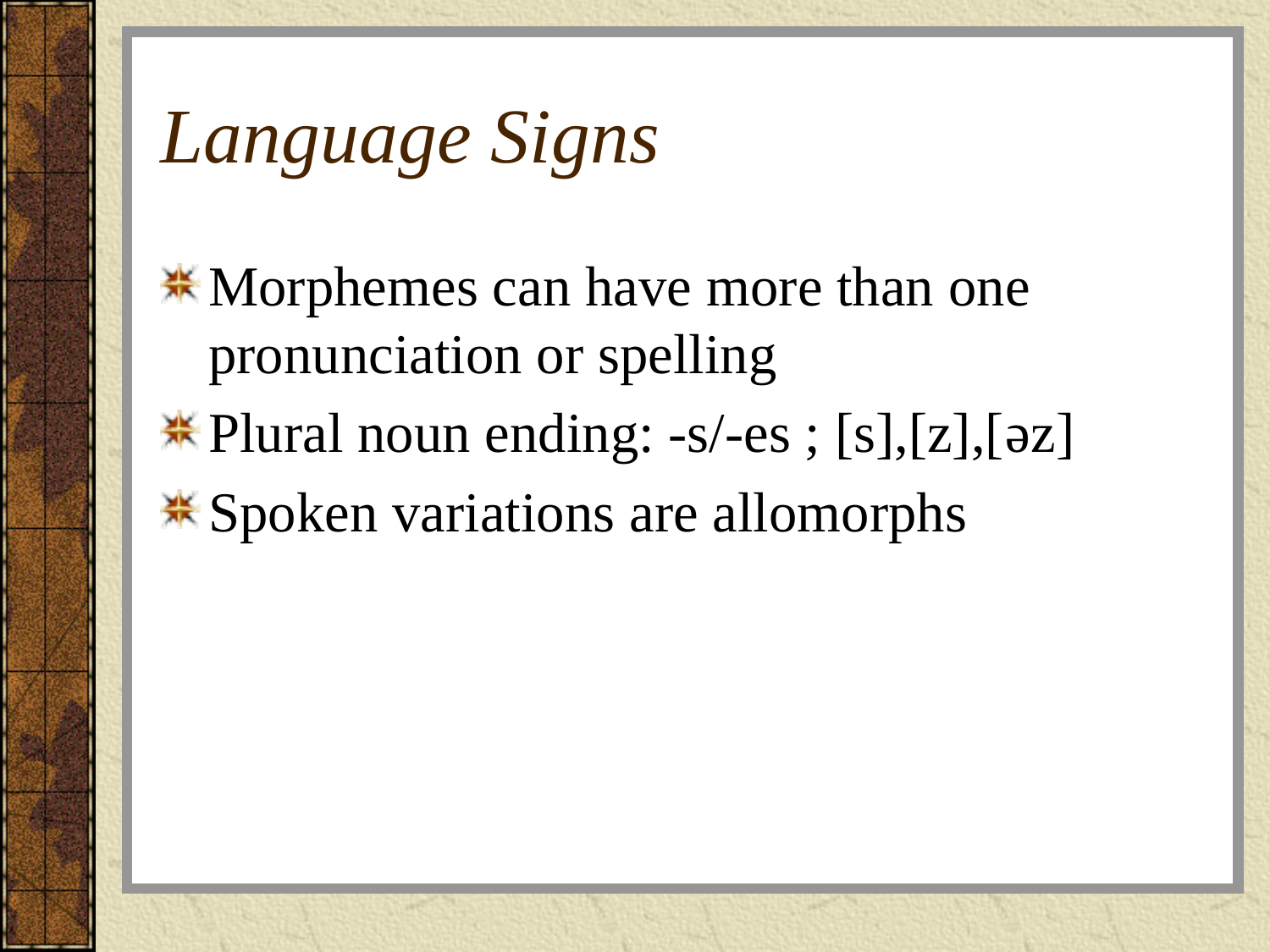

# Language Signs
Morphemes can have more than one pronunciation or spelling
Plural noun ending: -s/-es ; [s],[z],[әz]
Spoken variations are allomorphs